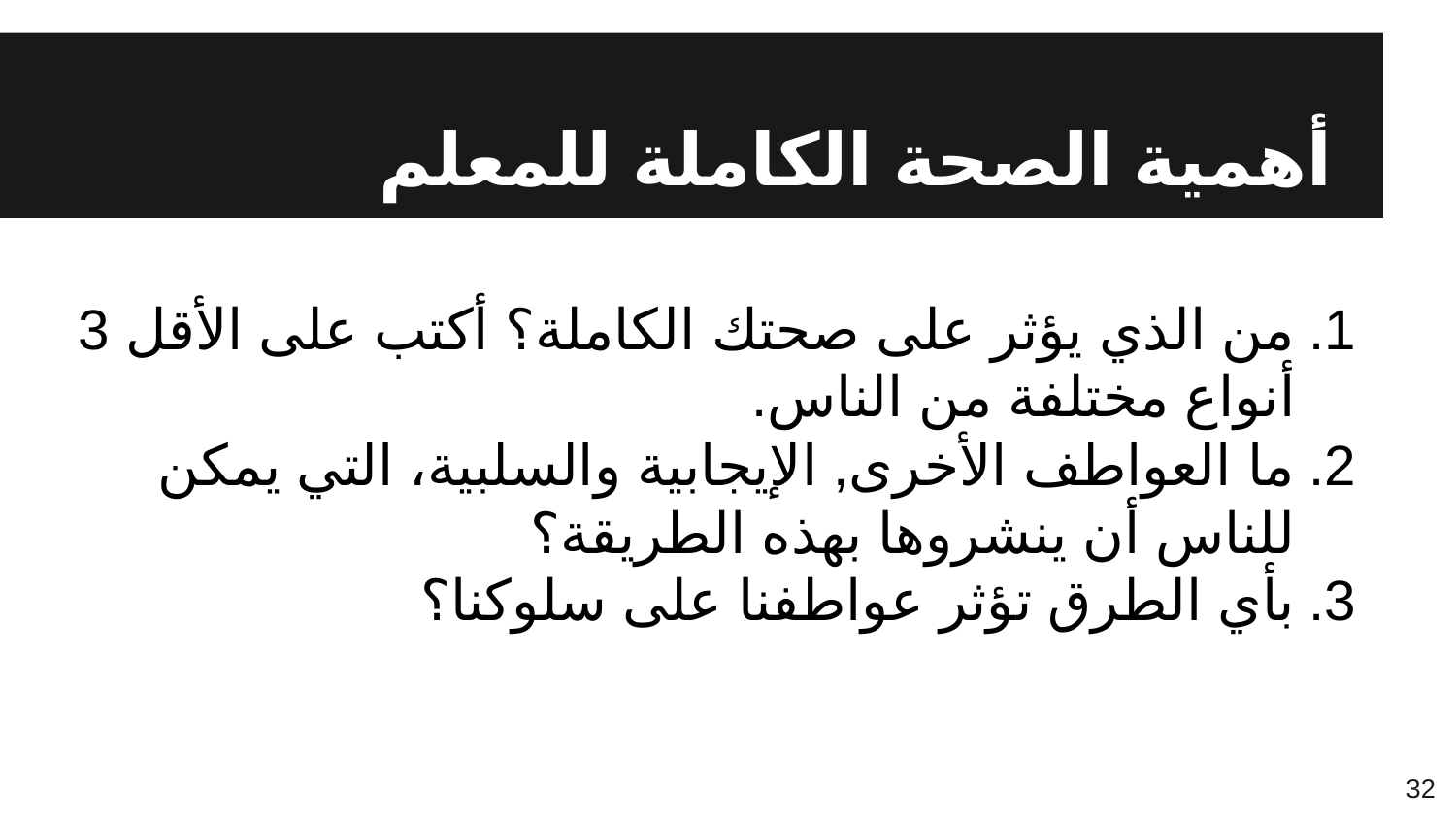

# أهمية الصحة الكاملة للمعلم
من الذي يؤثر على صحتك الكاملة؟ أكتب على الأقل 3 أنواع مختلفة من الناس.
ما العواطف الأخرى, الإيجابية والسلبية، التي يمكن للناس أن ينشروها بهذه الطريقة؟
بأي الطرق تؤثر عواطفنا على سلوكنا؟
32